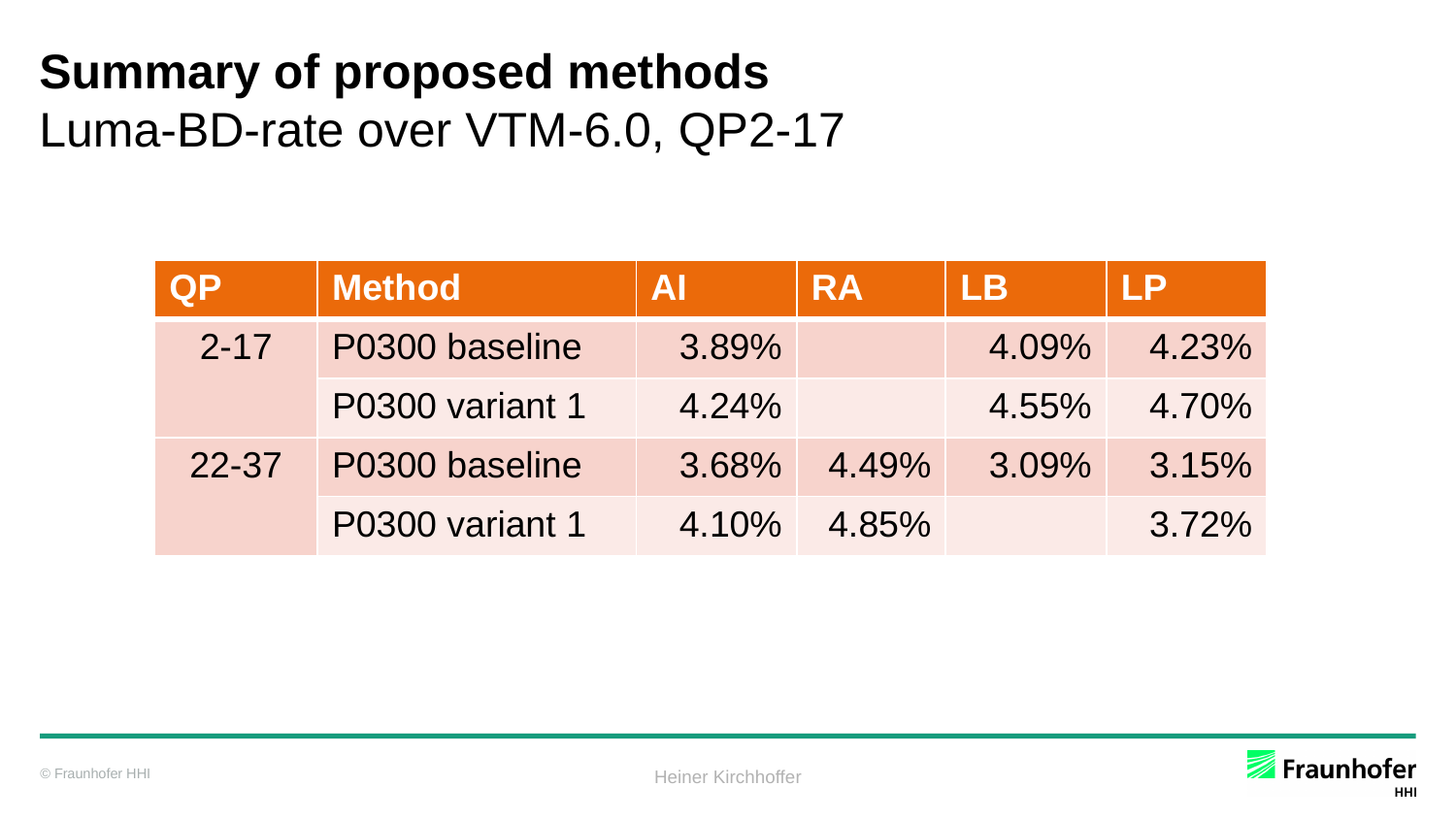

# Summary of proposed methods Luma-BD-rate over VTM-6.0, QP2-17
| QP | Method | AI | RA | LB | LP |
| --- | --- | --- | --- | --- | --- |
| 2-17 | P0300 baseline | 3.89% |  | 4.09% | 4.23% |
|  | P0300 variant 1 | 4.24% |  | 4.55% | 4.70% |
| 22-37 | P0300 baseline | 3.68% | 4.49% | 3.09% | 3.15% |
|  | P0300 variant 1 | 4.10% | 4.85% |  | 3.72% |
Heiner Kirchhoffer